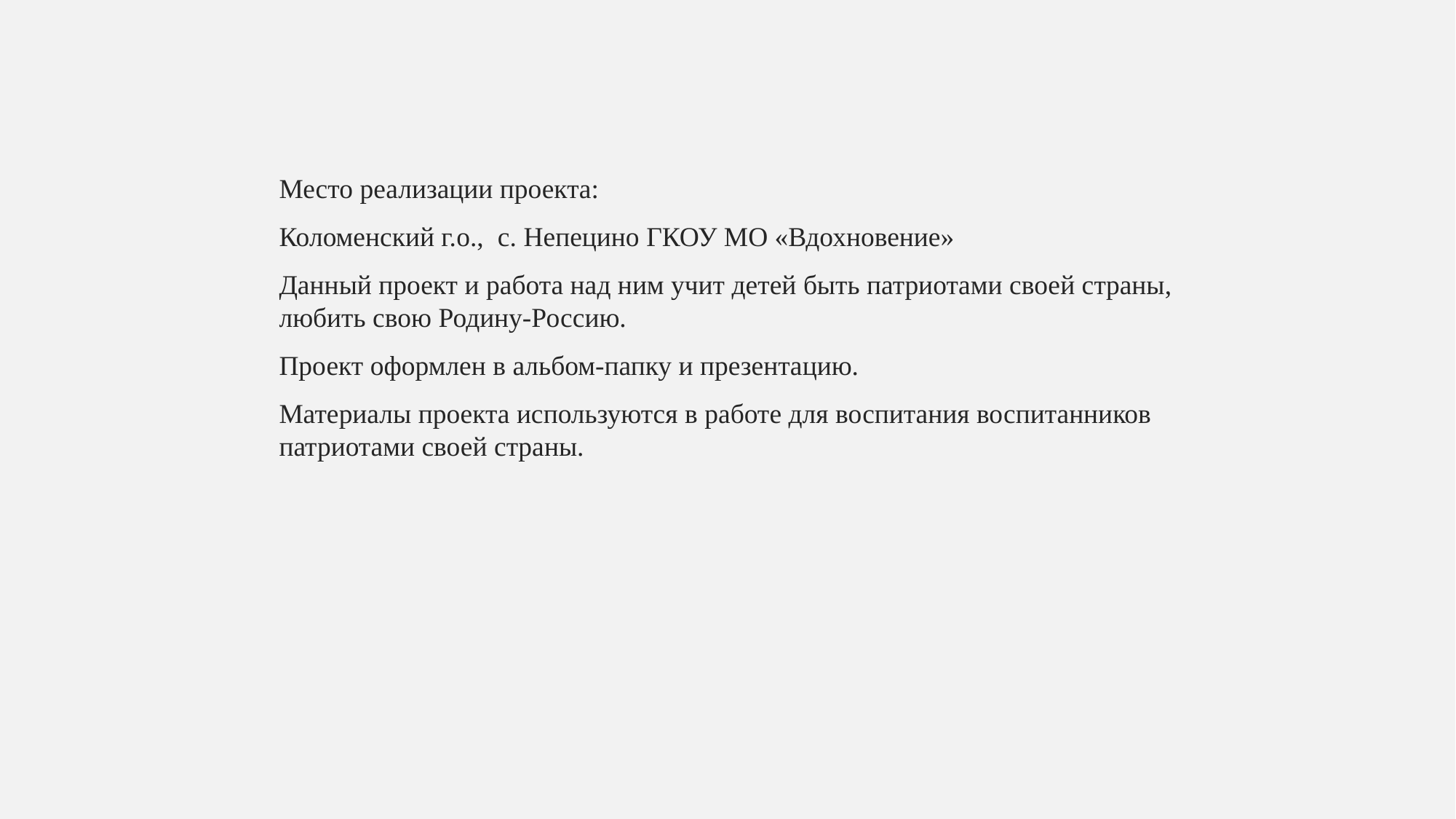

#
Место реализации проекта:
Коломенский г.о.,  с. Непецино ГКОУ МО «Вдохновение»
Данный проект и работа над ним учит детей быть патриотами своей страны, любить свою Родину-Россию.
Проект оформлен в альбом-папку и презентацию.
Материалы проекта используются в работе для воспитания воспитанников патриотами своей страны.